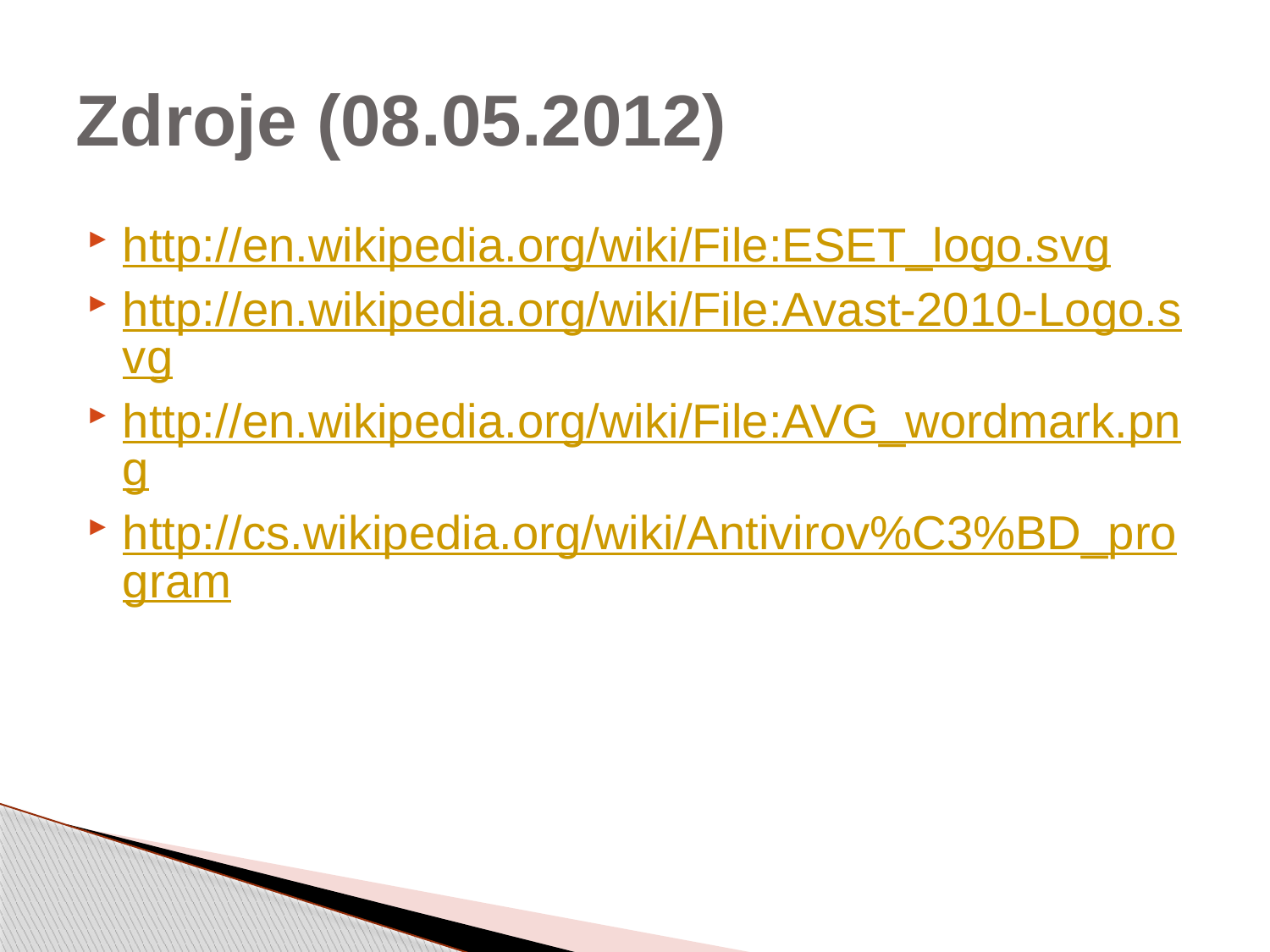

# Zdroje (08.05.2012)
http://en.wikipedia.org/wiki/File:ESET_logo.svg
http://en.wikipedia.org/wiki/File:Avast-2010-Logo.svg
http://en.wikipedia.org/wiki/File:AVG_wordmark.png
http://cs.wikipedia.org/wiki/Antivirov%C3%BD_program